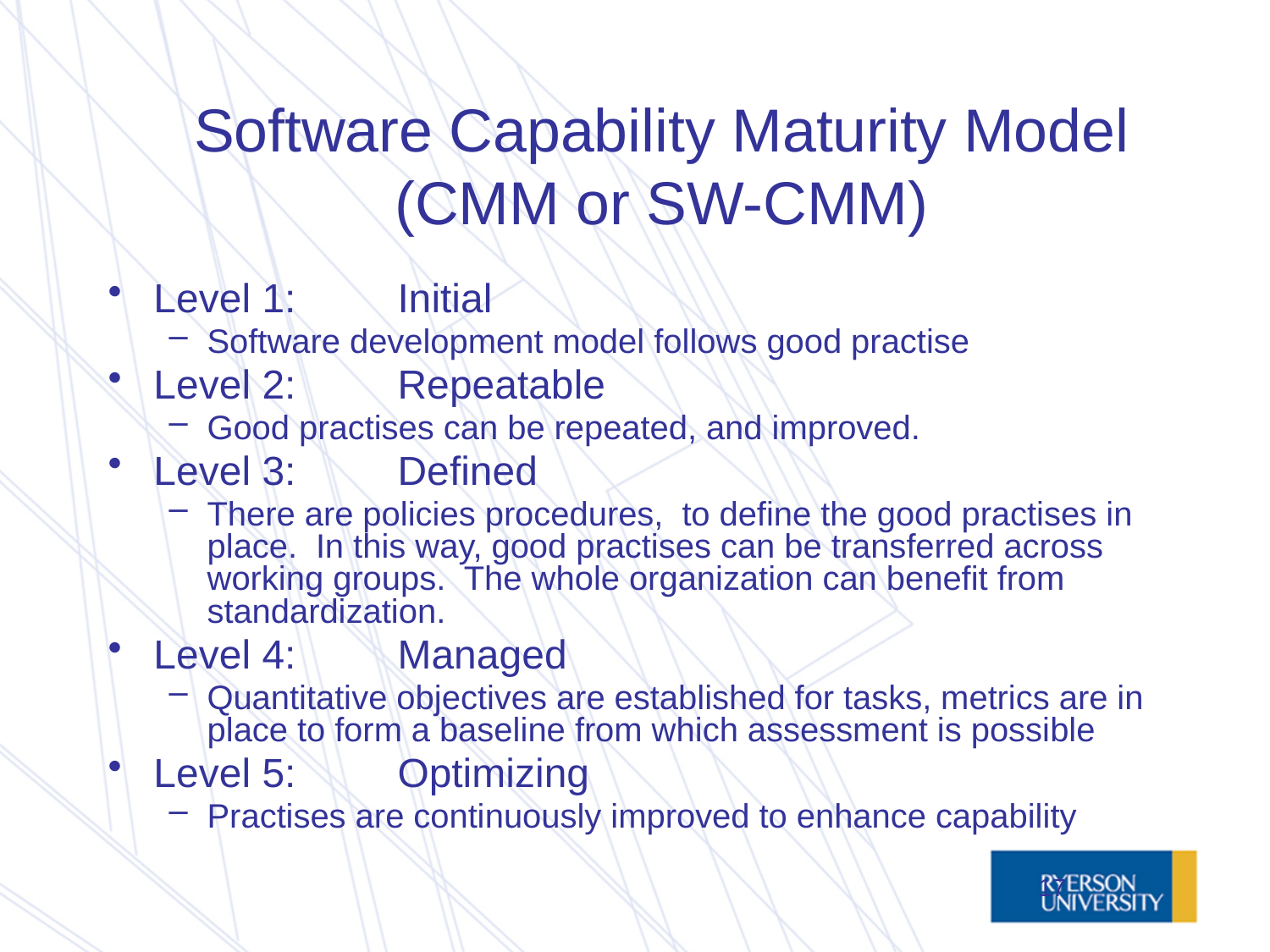

# Software Capability Maturity Model (CMM or SW-CMM)
Level 1:	Initial
Software development model follows good practise
Level 2:	Repeatable
Good practises can be repeated, and improved.
Level 3:	Defined
There are policies procedures,  to define the good practises in place.  In this way, good practises can be transferred across working groups.  The whole organization can benefit from standardization.
Level 4:	Managed
Quantitative objectives are established for tasks, metrics are in place to form a baseline from which assessment is possible
Level 5:	Optimizing
Practises are continuously improved to enhance capability
17